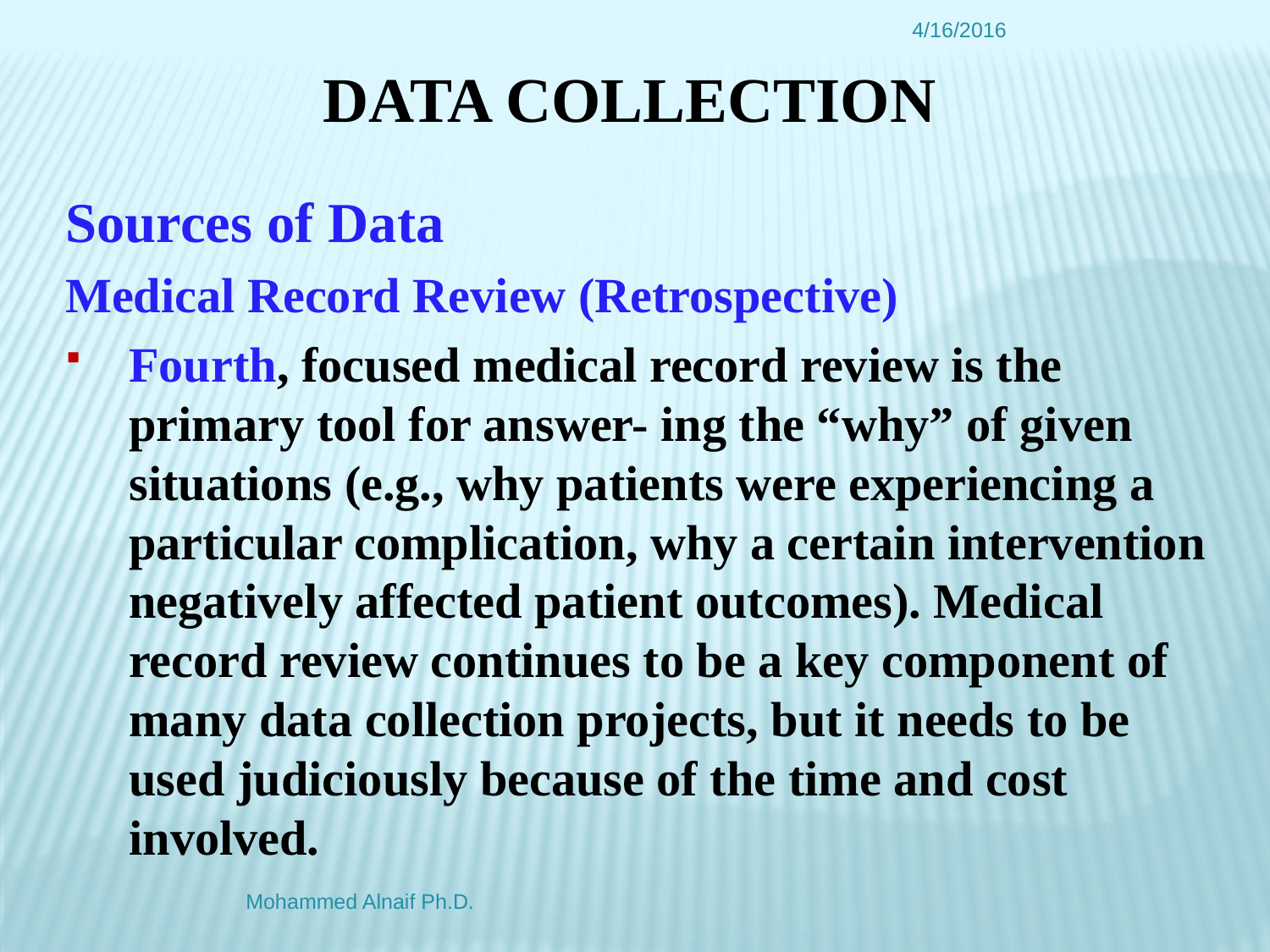

4/16/2016
# Data Collection
Sources of Data
Medical Record Review (Retrospective)
Fourth, focused medical record review is the primary tool for answer- ing the “why” of given situations (e.g., why patients were experiencing a particular complication, why a certain intervention negatively affected patient outcomes). Medical record review continues to be a key component of many data collection projects, but it needs to be used judiciously because of the time and cost involved.
Mohammed Alnaif Ph.D.
30